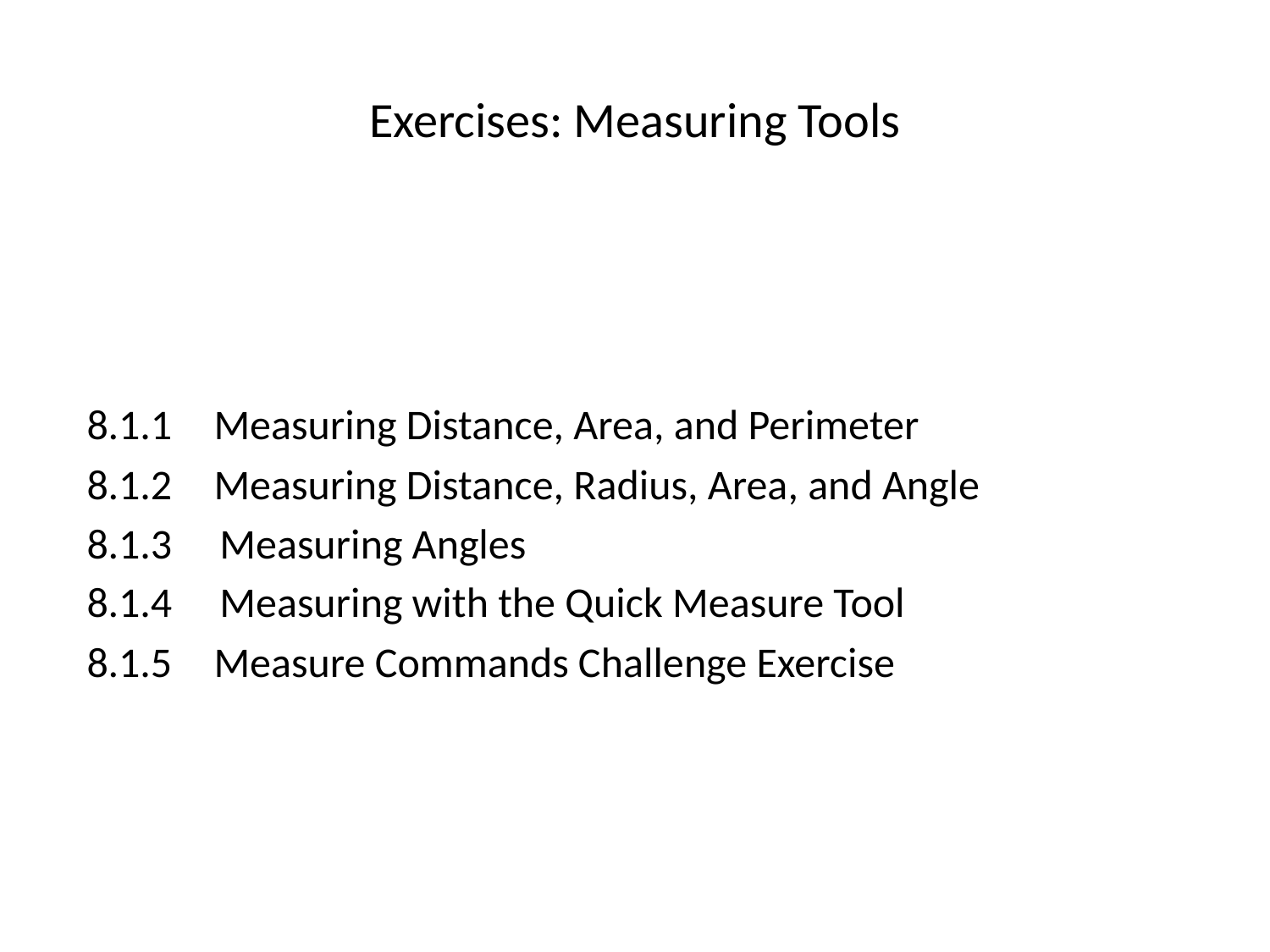

# Exercises: Measuring Tools
8.1.1	Measuring Distance, Area, and Perimeter
8.1.2	Measuring Distance, Radius, Area, and Angle
8.1.3     Measuring Angles
8.1.4     Measuring with the Quick Measure Tool
8.1.5	Measure Commands Challenge Exercise